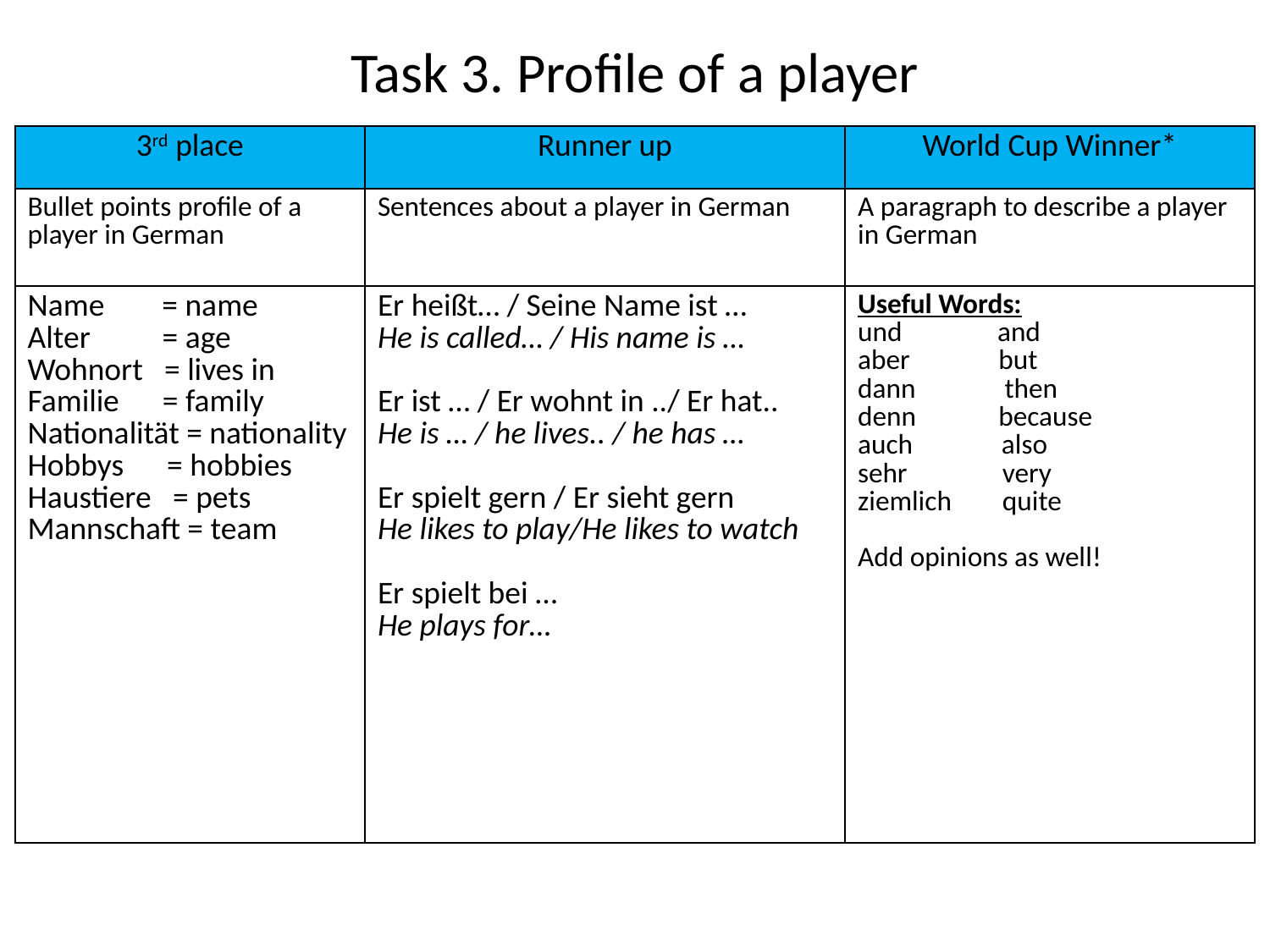

# Task 3. Profile of a player
| 3rd place | Runner up | World Cup Winner\* |
| --- | --- | --- |
| Bullet points profile of a player in German | Sentences about a player in German | A paragraph to describe a player in German |
| Name = name Alter = age Wohnort = lives in Familie = family Nationalität = nationality Hobbys = hobbies Haustiere = pets Mannschaft = team | Er heißt… / Seine Name ist … He is called… / His name is … Er ist … / Er wohnt in ../ Er hat.. He is … / he lives.. / he has … Er spielt gern / Er sieht gern He likes to play/He likes to watch Er spielt bei … He plays for… | Useful Words: und and aber but dann then denn because auch also sehr very ziemlich quite Add opinions as well! |